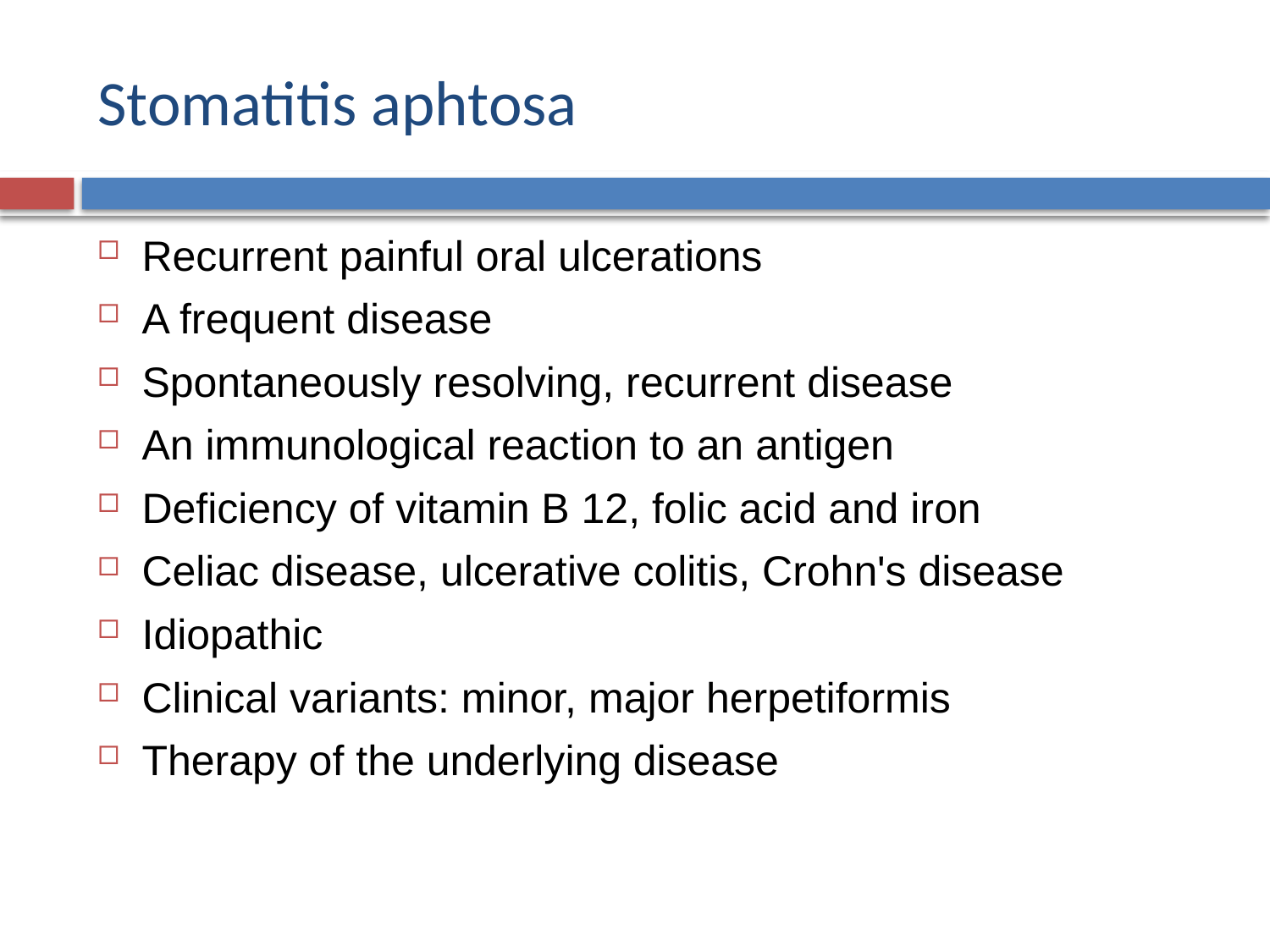

# Stomatitis aphtosa
Recurrent painful oral ulcerations
A frequent disease
Spontaneously resolving, recurrent disease
An immunological reaction to an antigen
Deficiency of vitamin B 12, folic acid and iron
Celiac disease, ulcerative colitis, Crohn's disease
Idiopathic
Clinical variants: minor, major herpetiformis
Therapy of the underlying disease